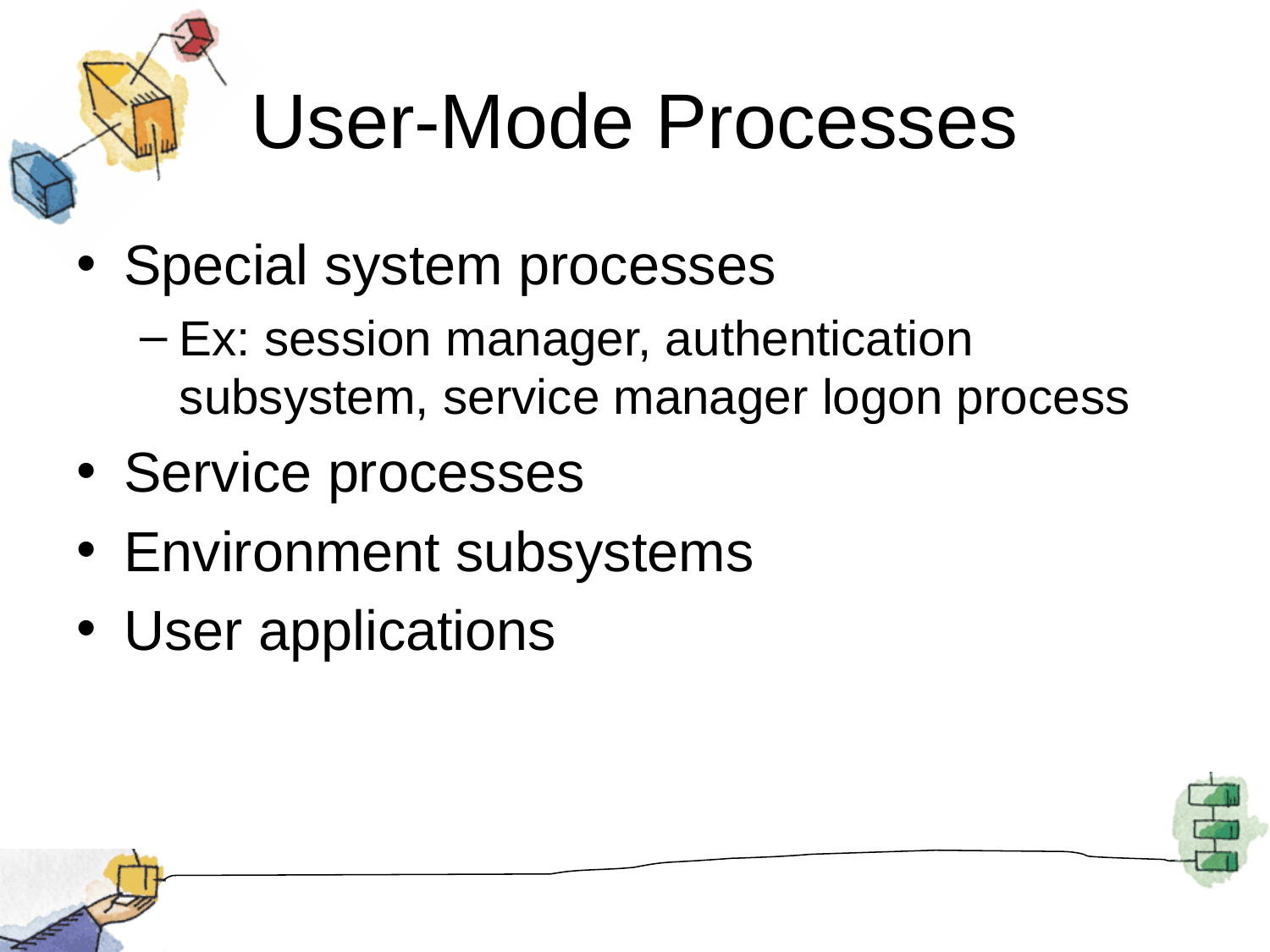

# User-Mode Processes
Special system processes
Ex: session manager, authentication subsystem, service manager logon process
Service processes
Environment subsystems
User applications